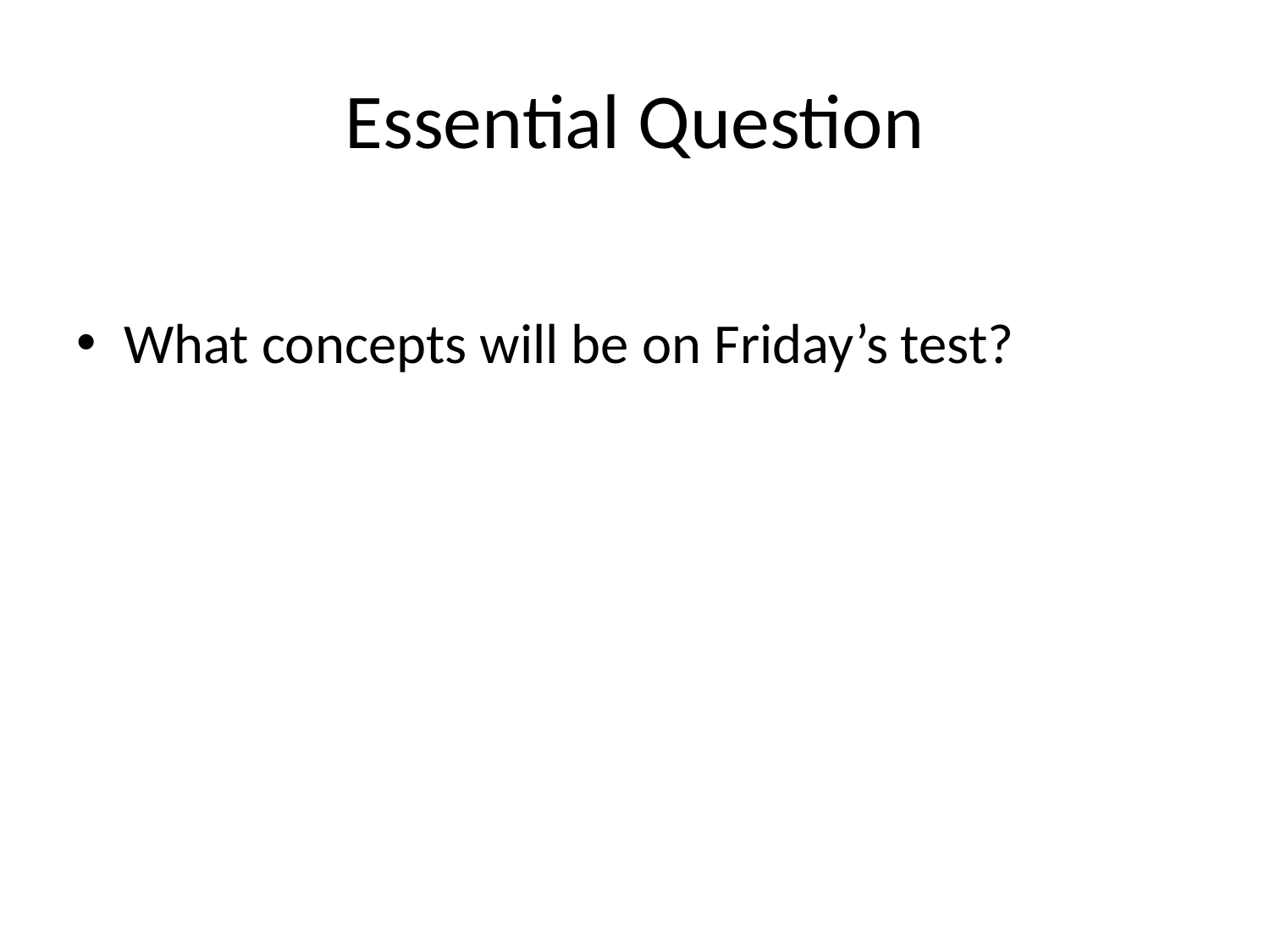

# Essential Question

What concepts will be on Friday’s test?